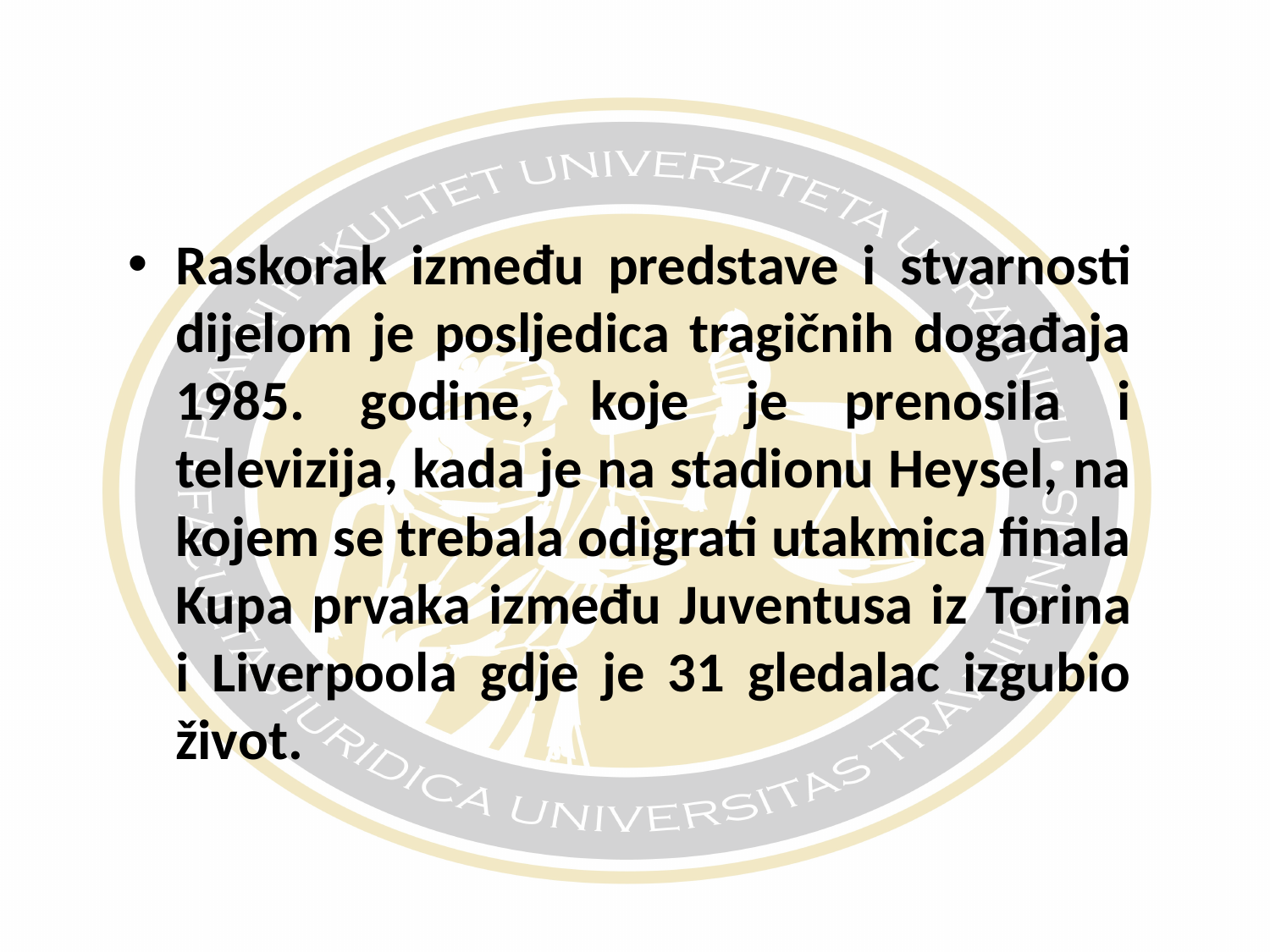

#
Raskorak između predstave i stvarnosti dijelom je posljedica tragičnih događaja 1985. godine, koje je prenosila i televizija, kada je na stadionu Heysel, na kojem se trebala odigrati utakmica finala Kupa prvaka između Juventusa iz Torina i Liverpoola gdje je 31 gledalac izgubio život.